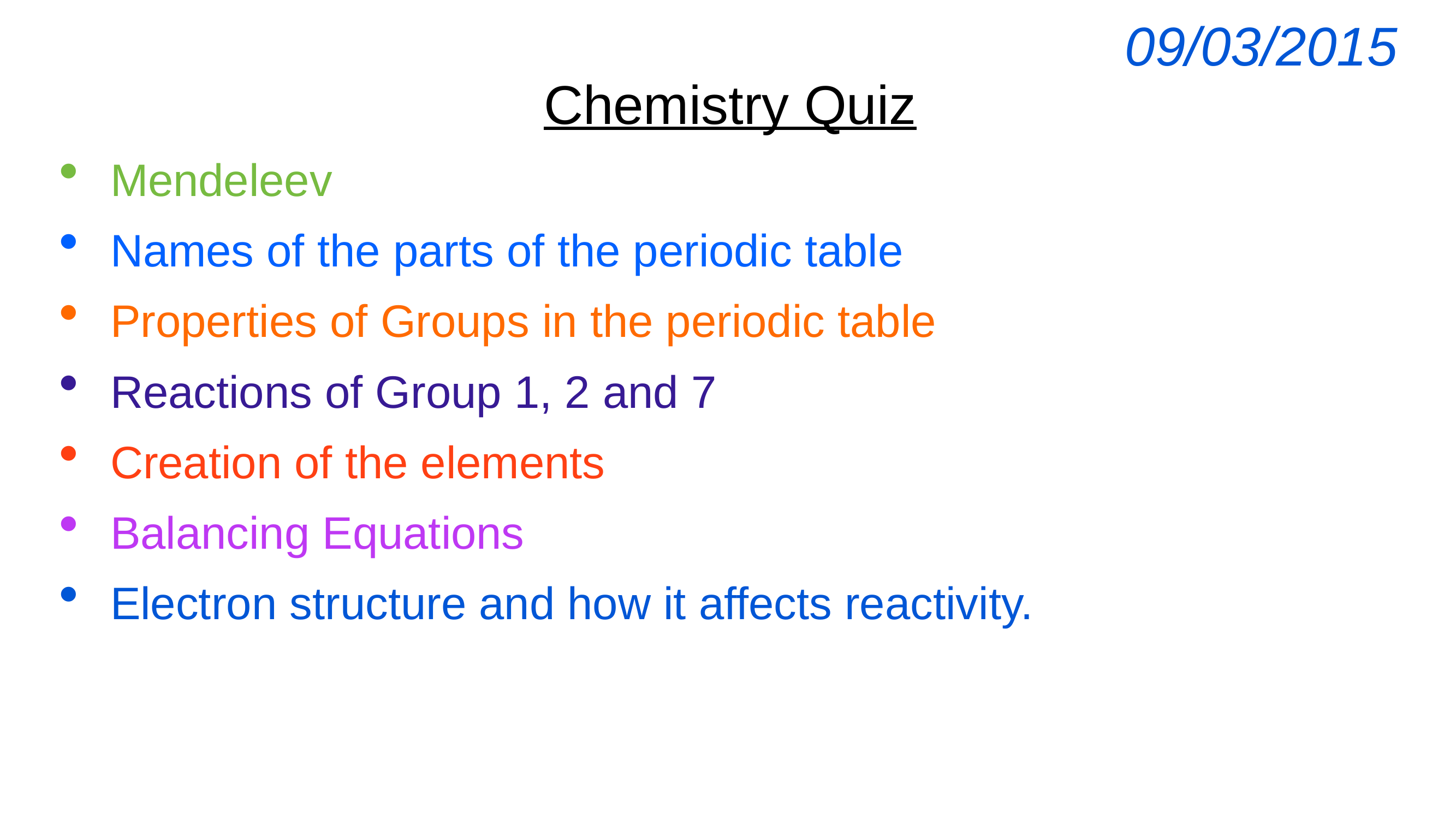

| 09/03/2015 |
| --- |
Chemistry Quiz
Mendeleev
Names of the parts of the periodic table
Properties of Groups in the periodic table
Reactions of Group 1, 2 and 7
Creation of the elements
Balancing Equations
Electron structure and how it affects reactivity.